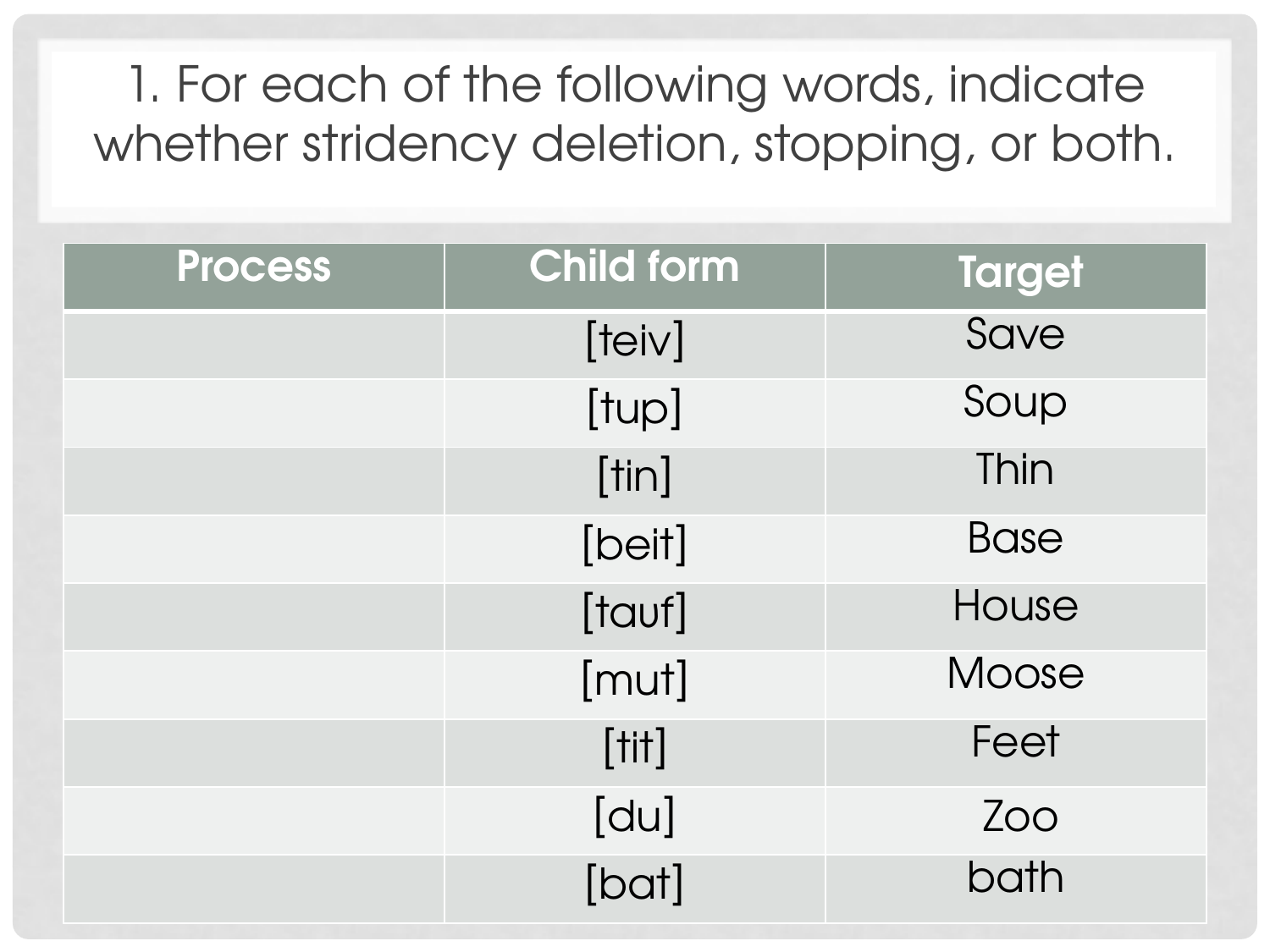

1. For each of the following words, indicate whether stridency deletion, stopping, or both.
| Process | Child form | Target |
| --- | --- | --- |
|  | [teiv] | Save |
|  | [tup] | Soup |
|  | [tin] | Thin |
|  | [beit] | Base |
|  | [taυf] | House |
|  | [mut] | Moose |
|  | [tit] | Feet |
|  | [du] | Zoo |
|  | [bat] | bath |